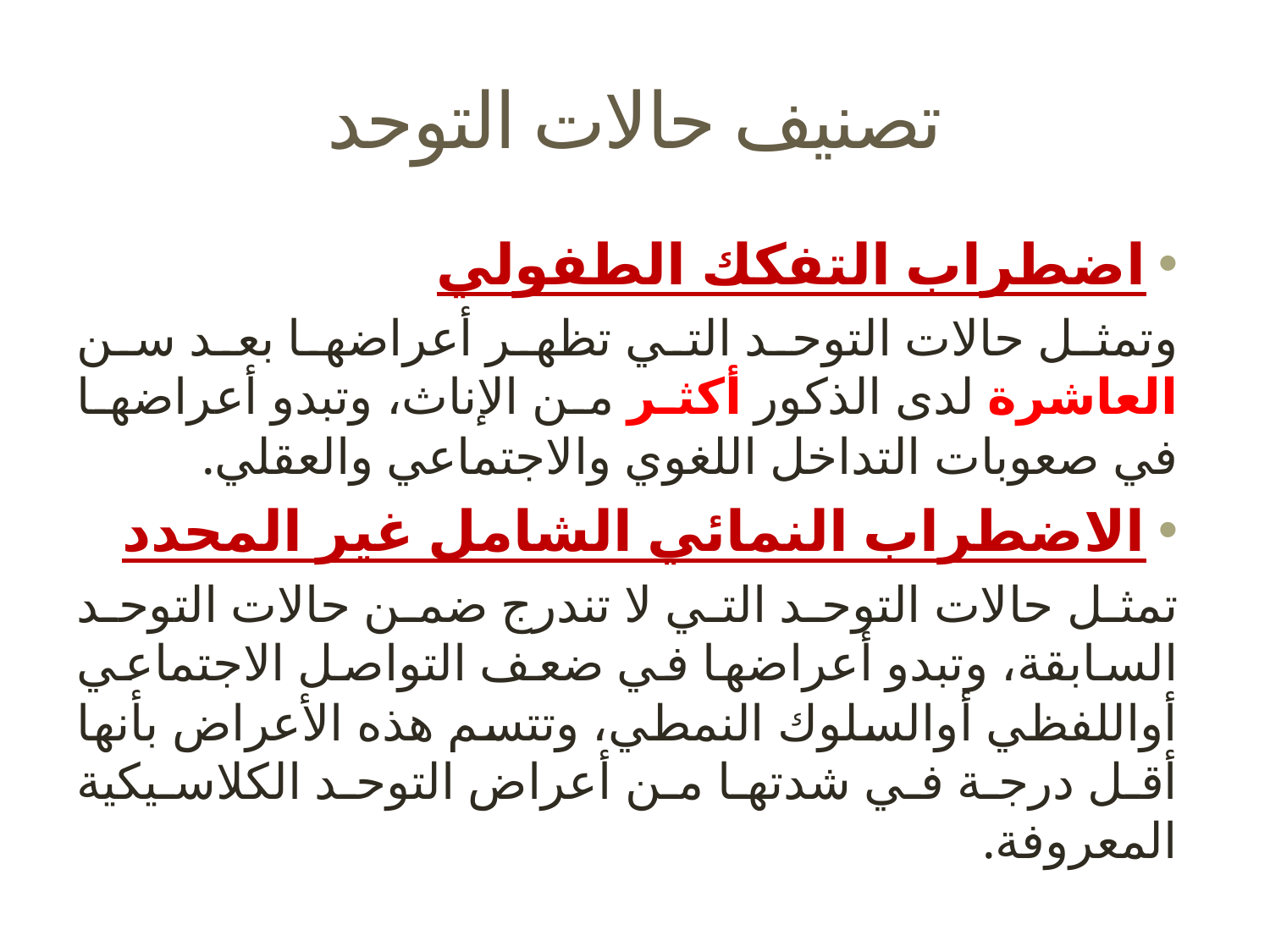

# تصنيف حالات التوحد
اضطراب التفكك الطفولي
وتمثل حالات التوحد التي تظهر أعراضها بعد سن العاشرة لدى الذكور أكثر من الإناث، وتبدو أعراضها في صعوبات التداخل اللغوي والاجتماعي والعقلي.
الاضطراب النمائي الشامل غير المحدد
تمثل حالات التوحد التي لا تندرج ضمن حالات التوحد السابقة، وتبدو أعراضها في ضعف التواصل الاجتماعي أواللفظي أوالسلوك النمطي، وتتسم هذه الأعراض بأنها أقل درجة في شدتها من أعراض التوحد الكلاسيكية المعروفة.